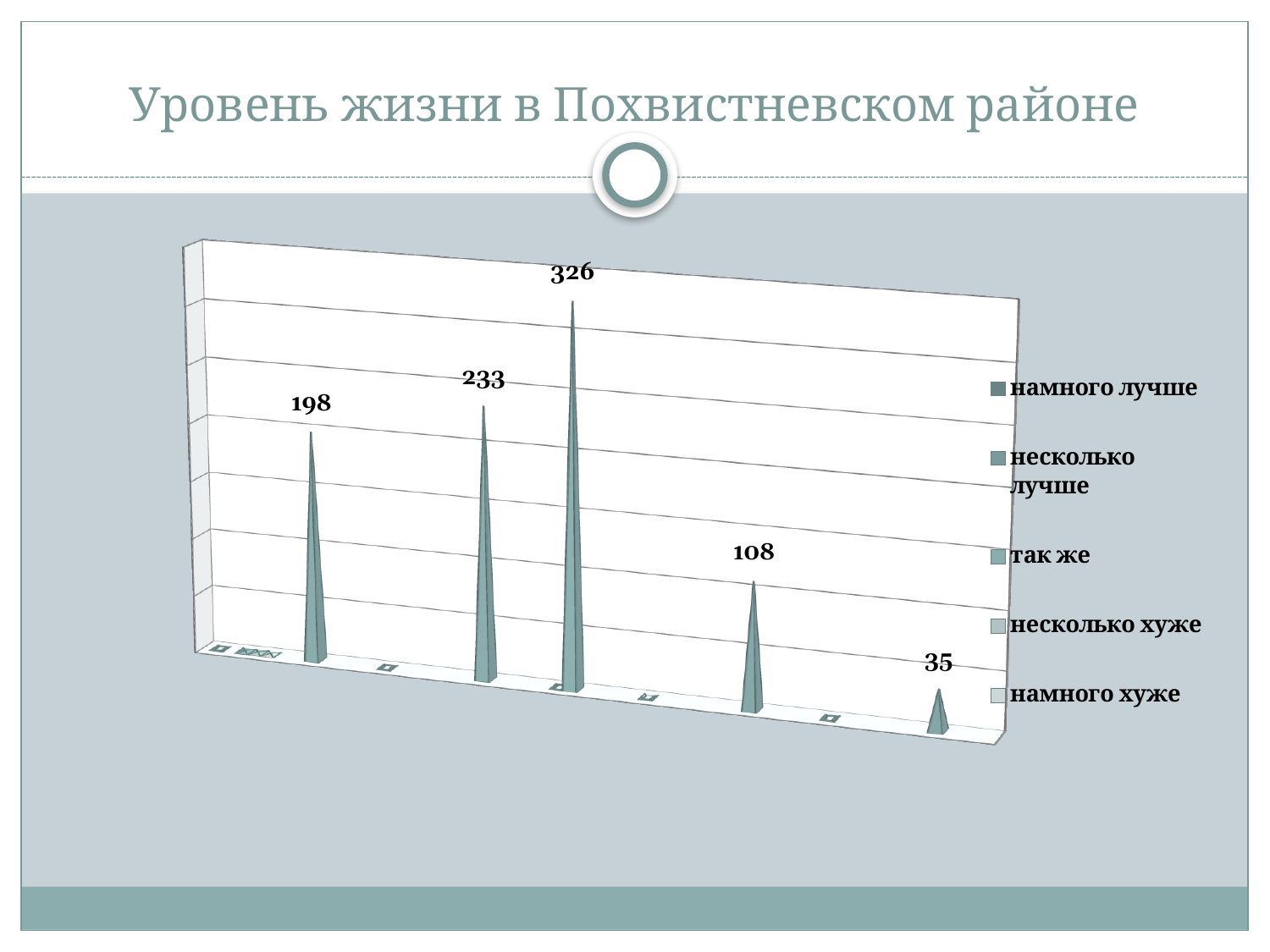

# Уровень жизни в Похвистневском районе

[unsupported chart]